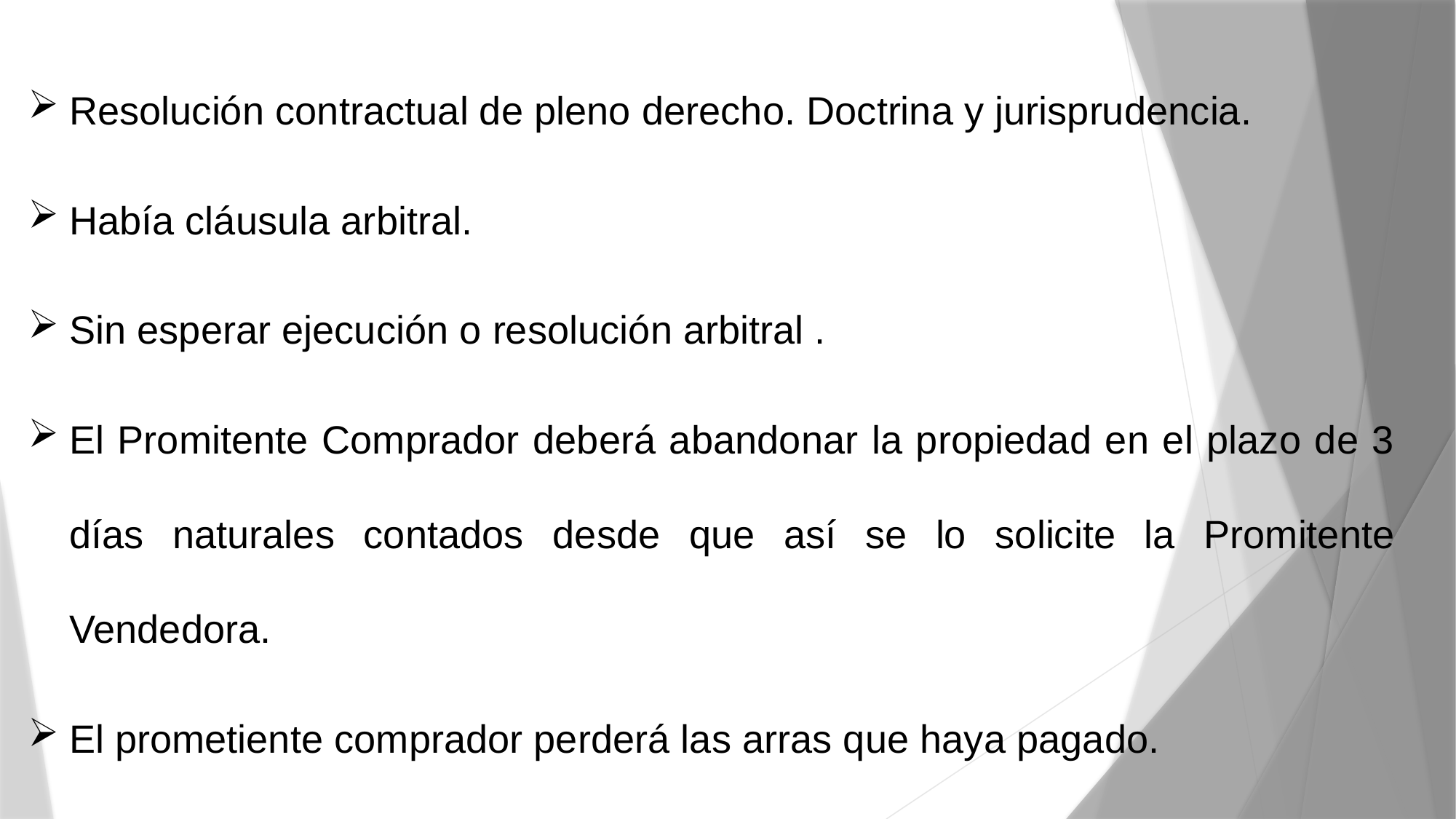

Resolución contractual de pleno derecho. Doctrina y jurisprudencia.
Había cláusula arbitral.
Sin esperar ejecución o resolución arbitral .
El Promitente Comprador deberá abandonar la propiedad en el plazo de 3 días naturales contados desde que así se lo solicite la Promitente Vendedora.
El prometiente comprador perderá las arras que haya pagado.